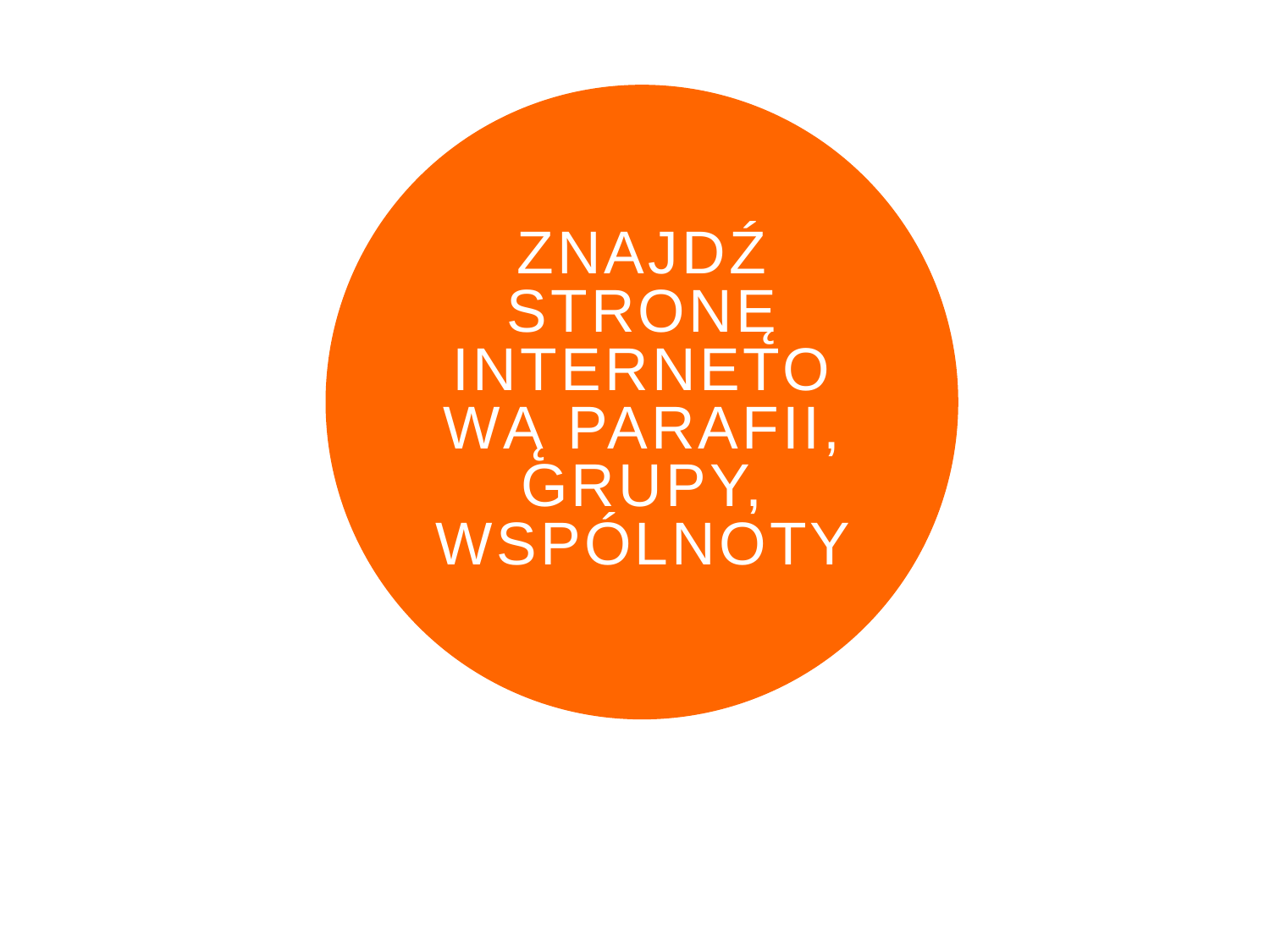

# Znajdź stronę internetową parafii, grupy, wspólnoty